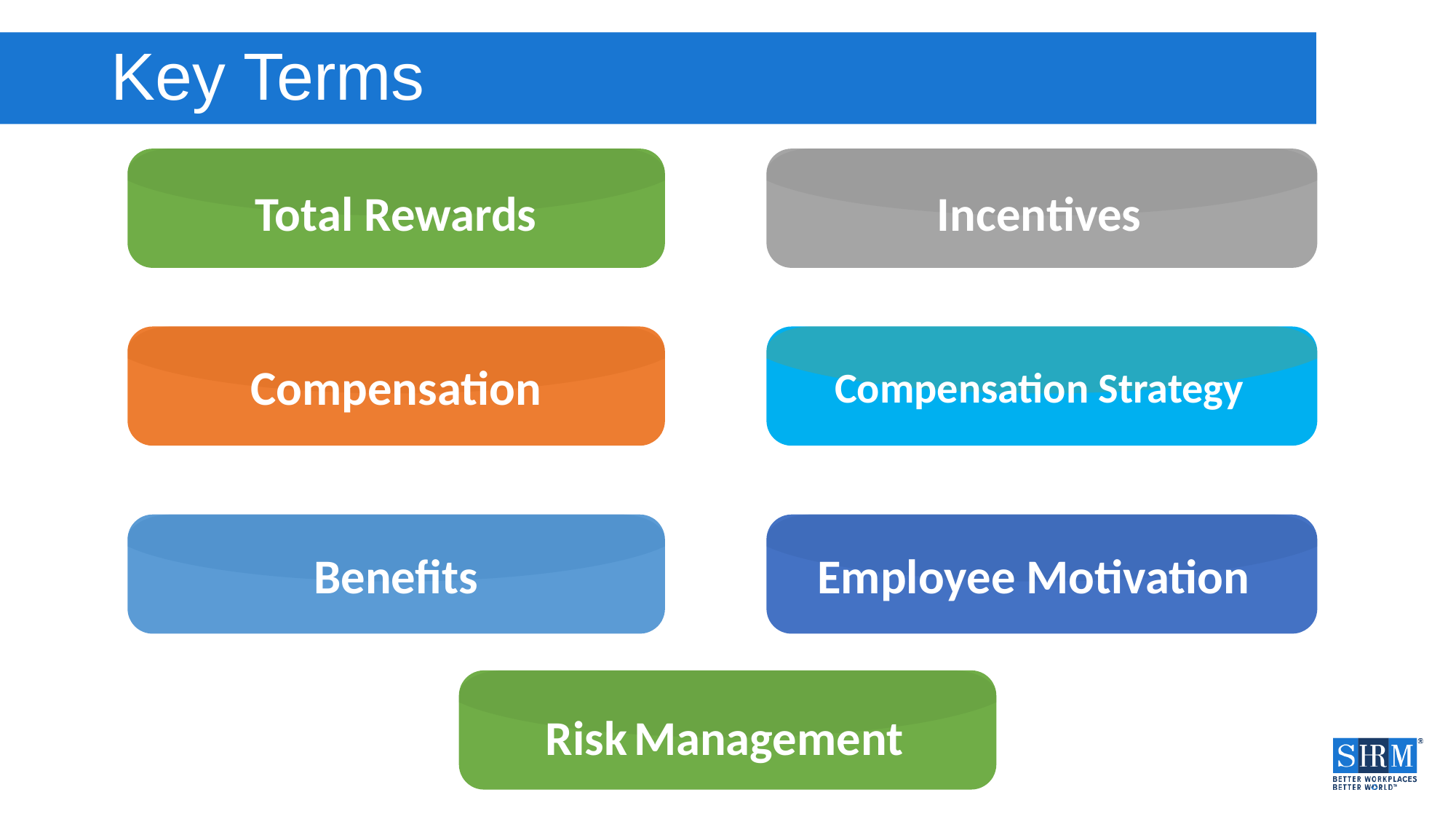

# Key Terms

Total Rewards
Incentives

Compensation
Compensation Strategy

Benefits
Employee Motivation

Risk Management